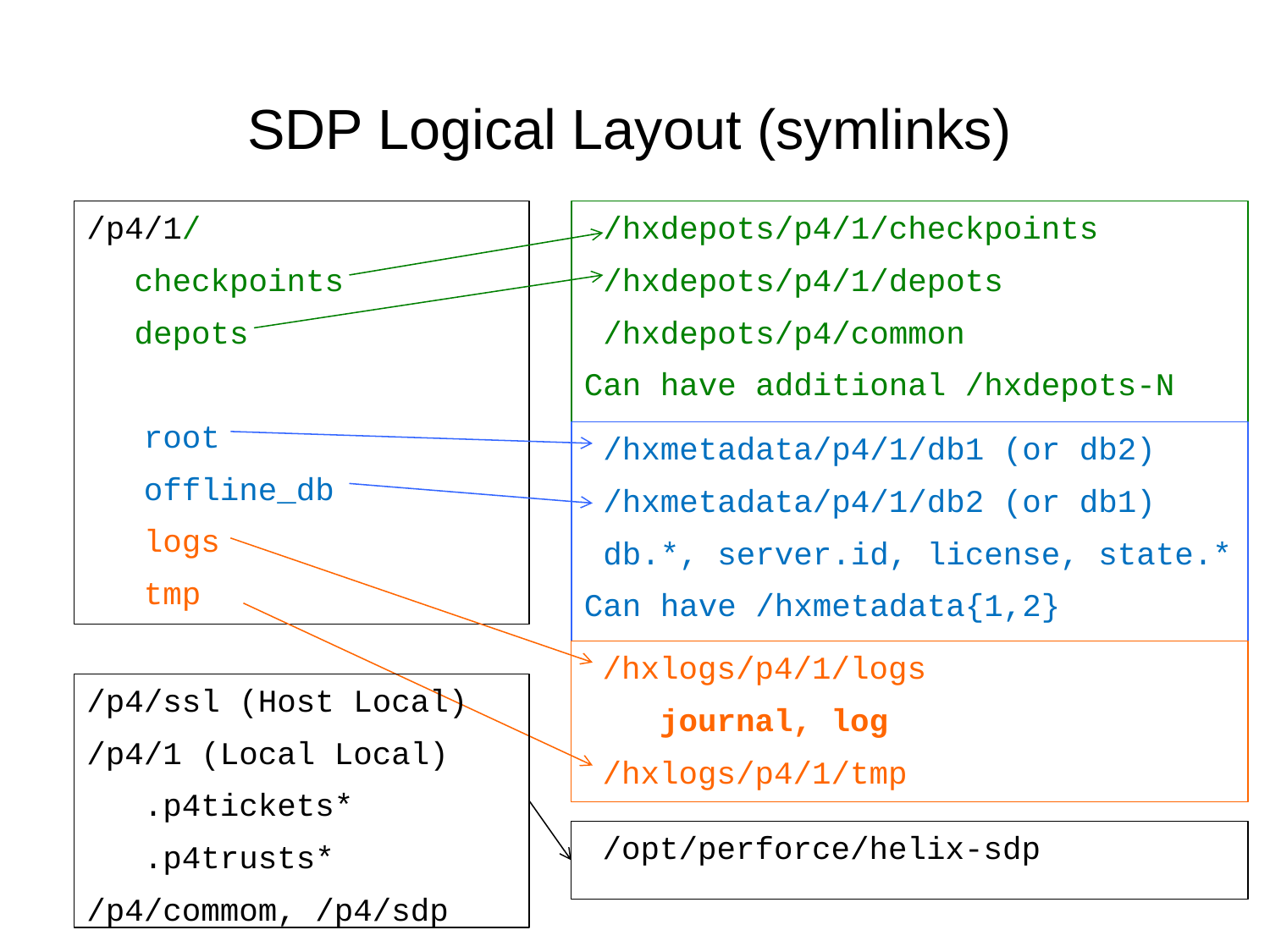

SDP Logical Layout (symlinks)
 /hxdepots/p4/1/checkpoints
 /hxdepots/p4/1/depots
 /hxdepots/p4/common
Can have additional /hxdepots-N

/p4/1/
	checkpoints
	depots

   root
   offline_db
   logs
   tmp
 /hxmetadata/p4/1/db1 (or db2)
 /hxmetadata/p4/1/db2 (or db1)
 db.*, server.id, license, state.*
Can have /hxmetadata{1,2}

 /hxlogs/p4/1/logs
    journal, log
 /hxlogs/p4/1/tmp

/p4/ssl (Host Local)
/p4/1 (Local Local)
   .p4tickets*
   .p4trusts*
/p4/commom, /p4/sdp
 /opt/perforce/helix-sdp